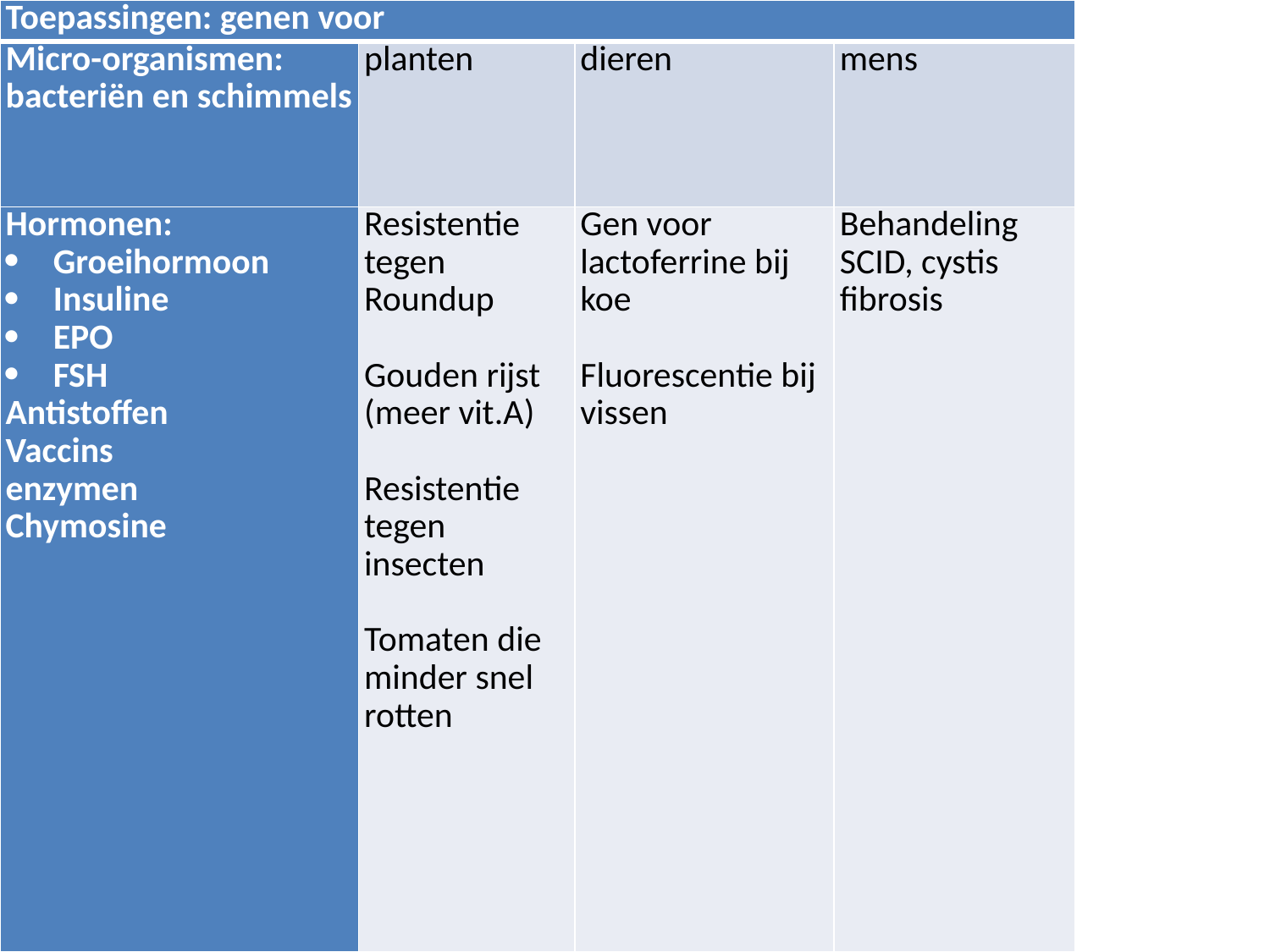

| Toepassingen: genen voor |  |  |  |
| --- | --- | --- | --- |
| Micro-organismen: bacteriën en schimmels | planten | dieren | mens |
| Hormonen: Groeihormoon Insuline EPO FSH Antistoffen Vaccins enzymen Chymosine | Resistentie tegen Roundup   Gouden rijst (meer vit.A)   Resistentie tegen insecten   Tomaten die minder snel rotten | Gen voor lactoferrine bij koe   Fluorescentie bij vissen | Behandeling SCID, cystis fibrosis |